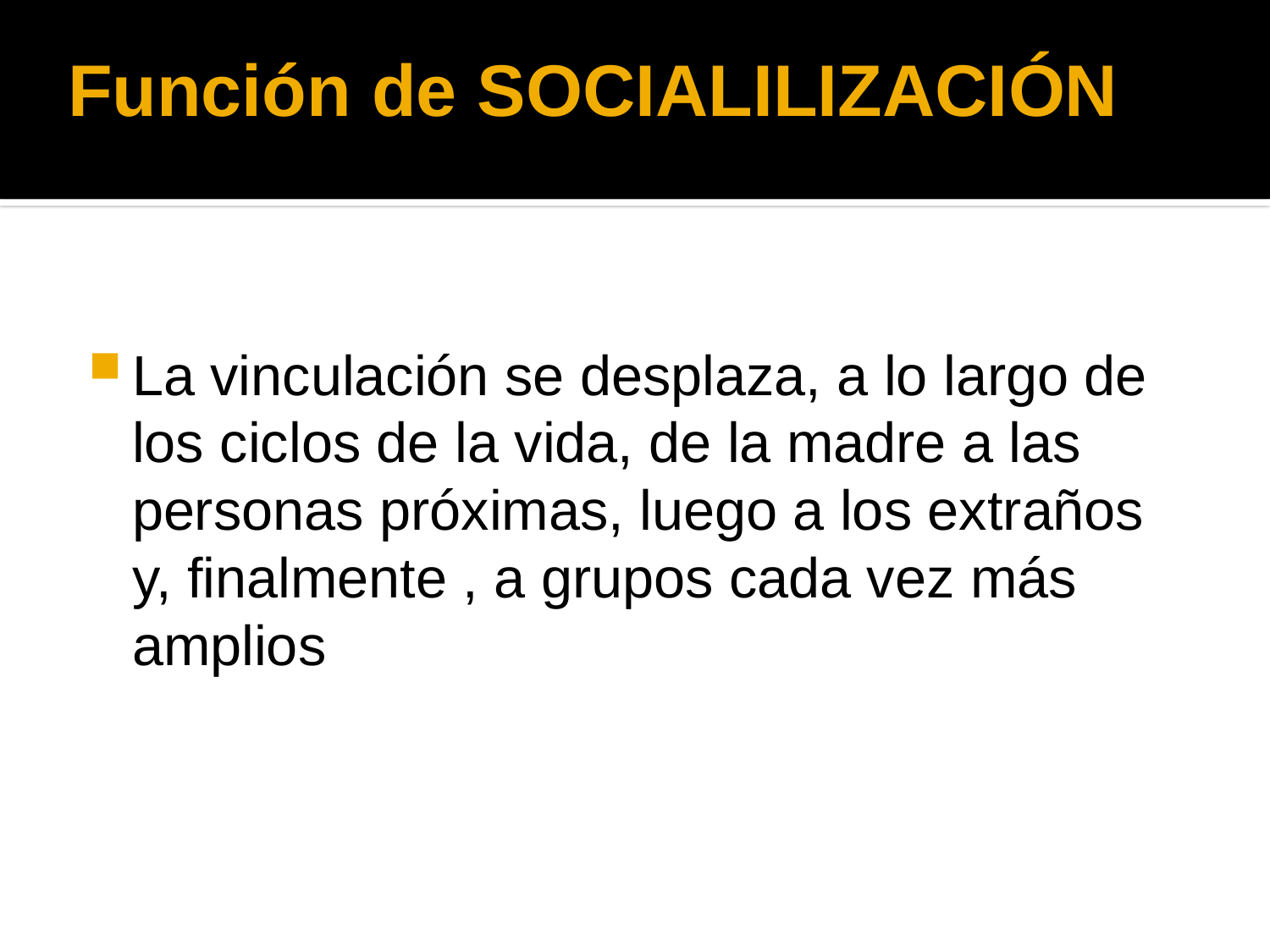

# Función de SOCIALILIZACIÓN
La vinculación se desplaza, a lo largo de los ciclos de la vida, de la madre a las personas próximas, luego a los extraños y, finalmente , a grupos cada vez más amplios